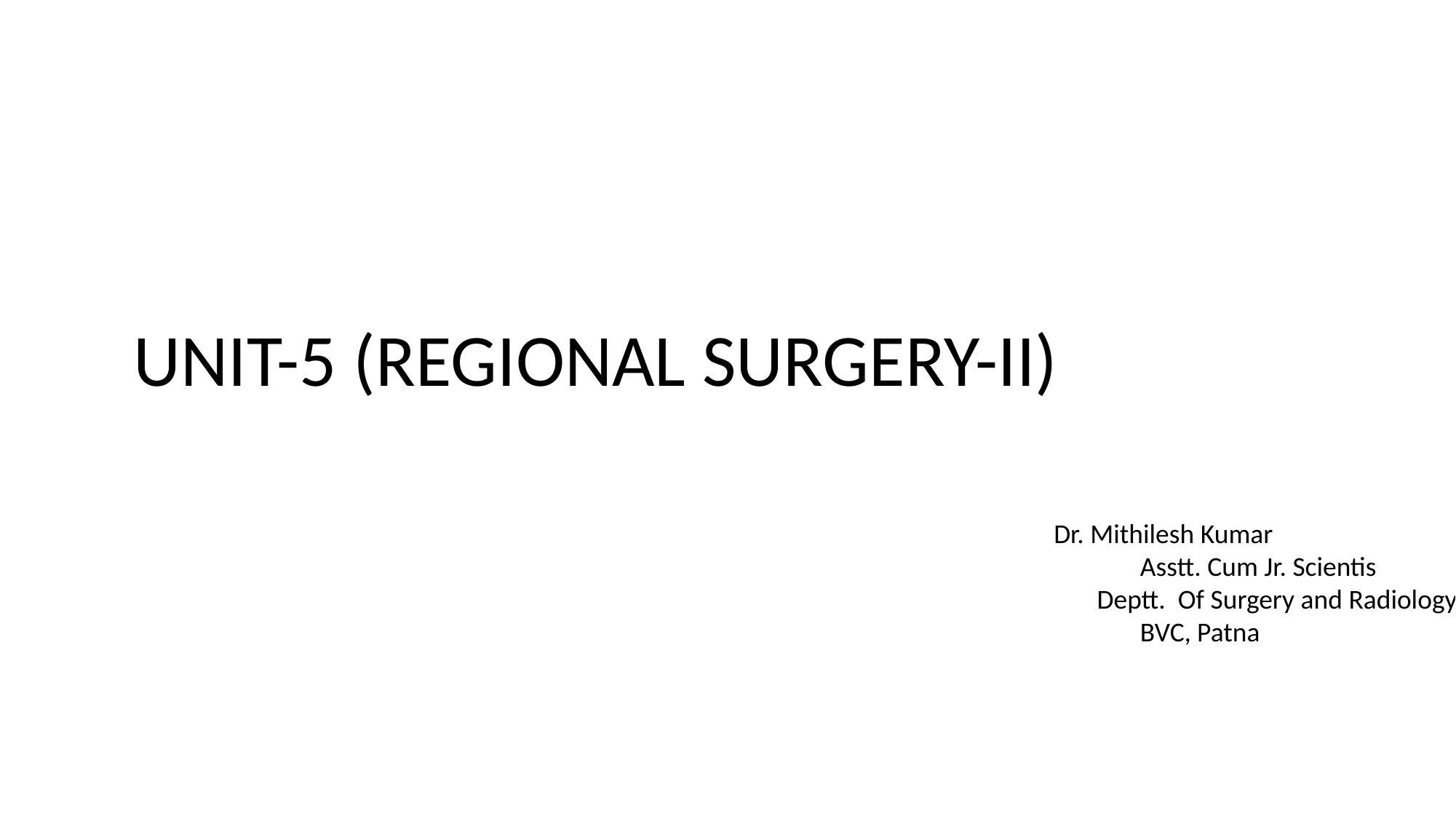

# UNIT-5 (REGIONAL SURGERY-II)
Dr. Mithilesh Kumar
              Asstt. Cum Jr. Scientis
       Deptt.  Of Surgery and Radiology
              BVC, Patna